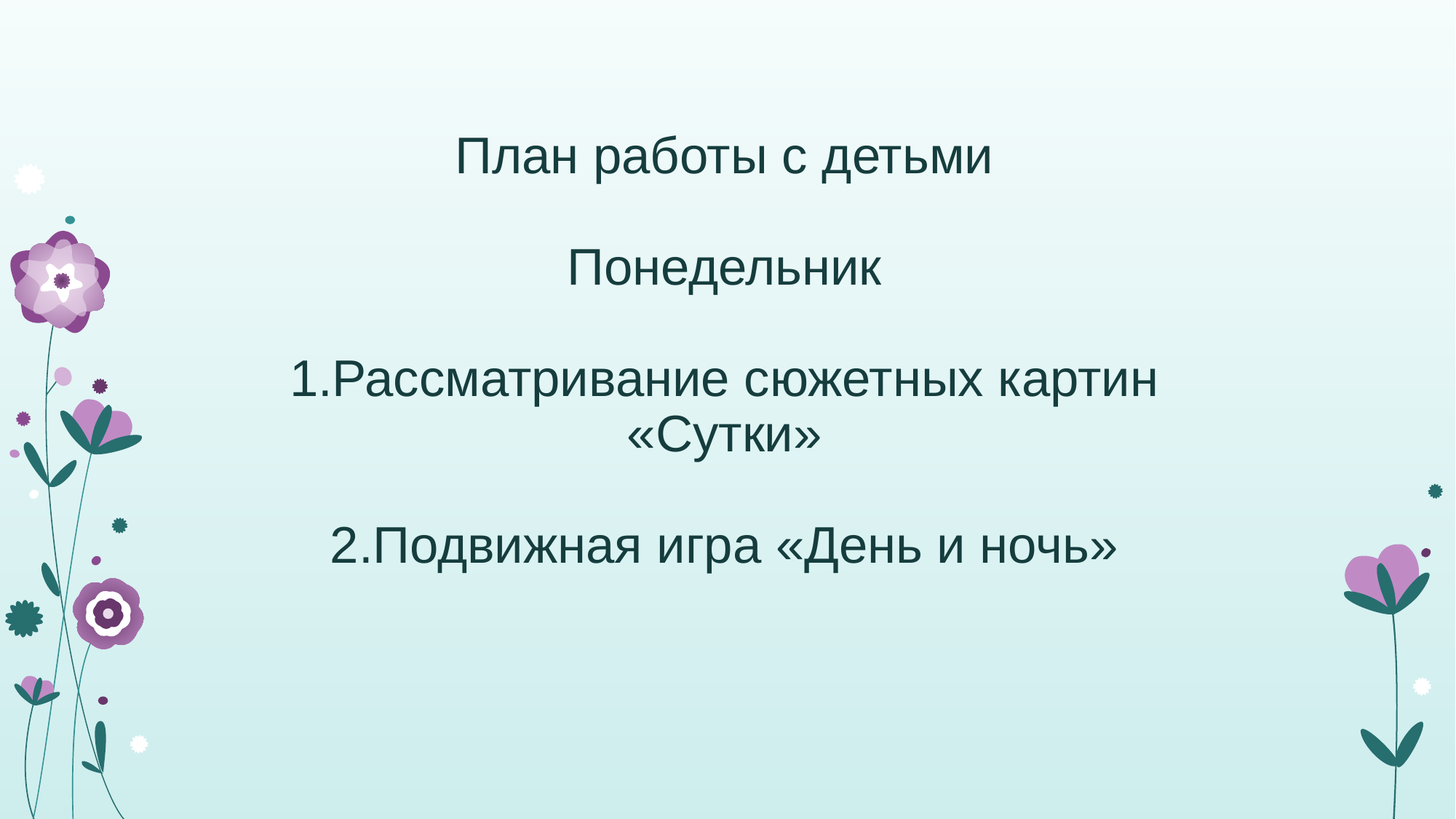

# План работы с детьми Понедельник 1.Рассматривание сюжетных картин «Сутки» 2.Подвижная игра «День и ночь»